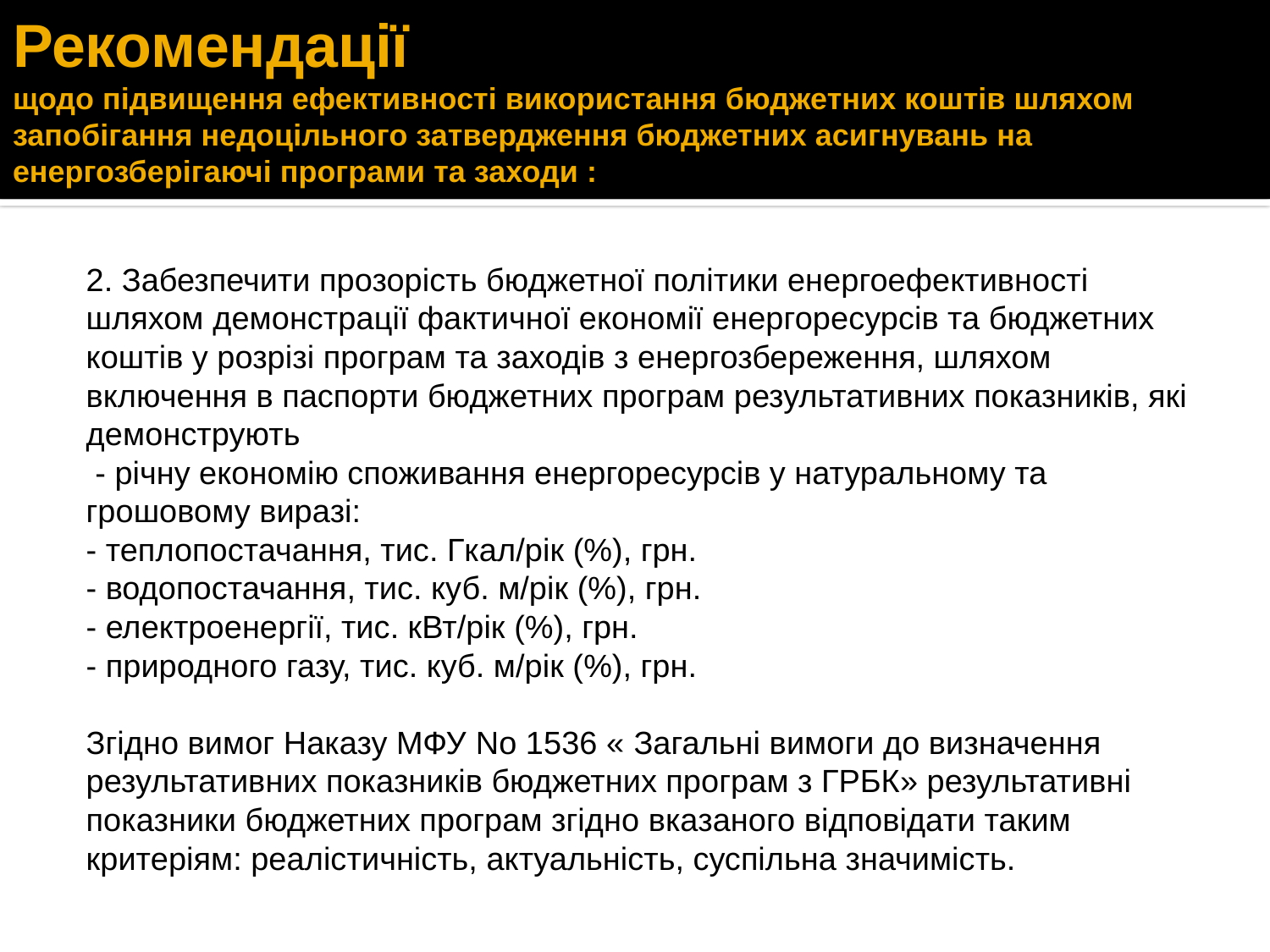

# Рекомендації щодо підвищення ефективності використання бюджетних коштів шляхом запобігання недоцільного затвердження бюджетних асигнувань на енергозберігаючі програми та заходи :
2. Забезпечити прозорість бюджетної політики енергоефективності шляхом демонстрації фактичної економії енергоресурсів та бюджетних коштів у розрізі програм та заходів з енергозбереження, шляхом включення в паспорти бюджетних програм результативних показників, які демонструють
 - річну економію споживання енергоресурсів у натуральному та грошовому виразі:
- теплопостачання, тис. Гкал/рік (%), грн.
- водопостачання, тис. куб. м/рік (%), грн.
- електроенергії, тис. кВт/рік (%), грн.
- природного газу, тис. куб. м/рік (%), грн.

Згідно вимог Наказу МФУ No 1536 « Загальні вимоги до визначення результативних показників бюджетних програм з ГРБК» результативні показники бюджетних програм згідно вказаного відповідати таким критеріям: реалістичність, актуальність, суспільна значимість.